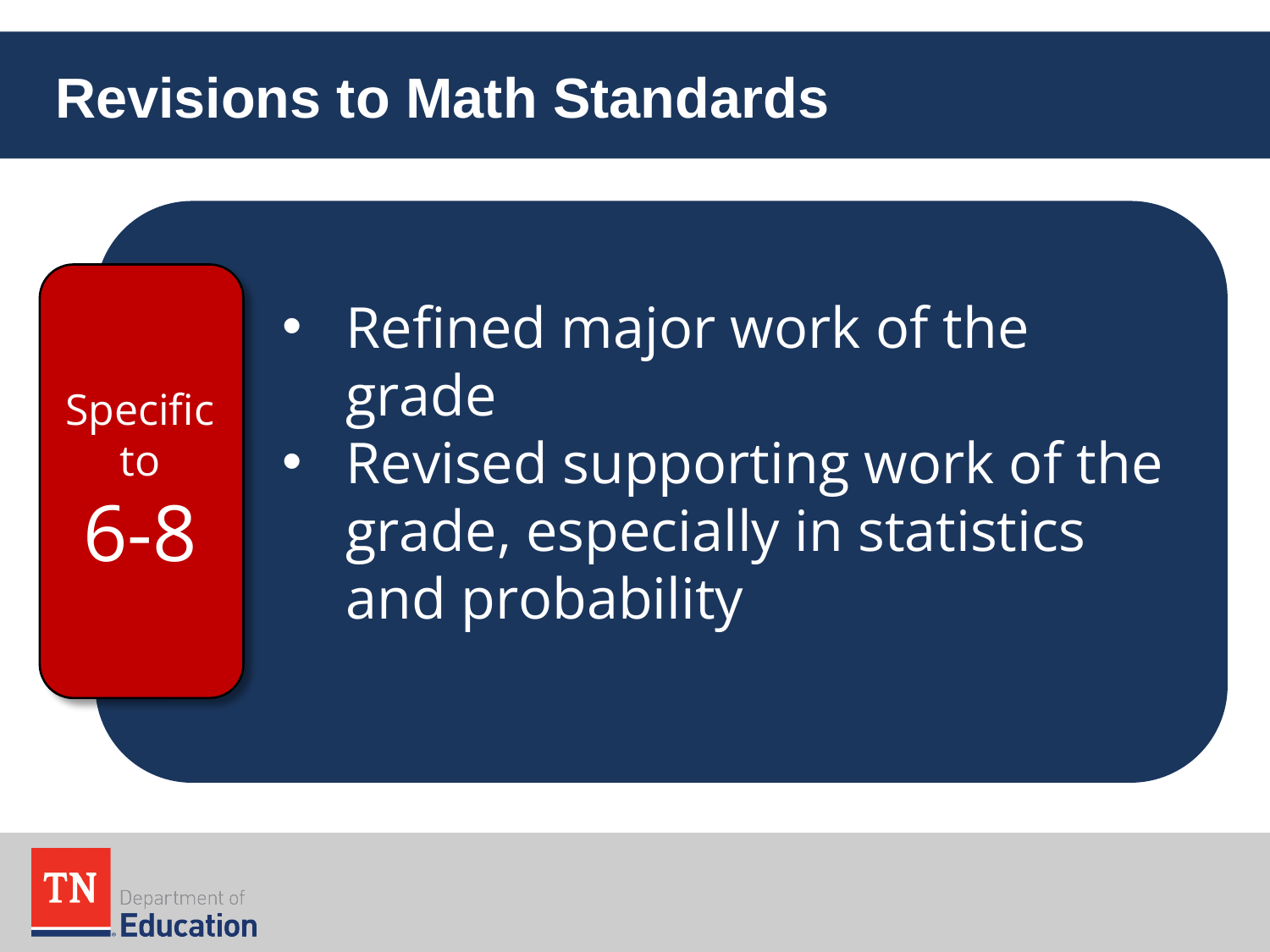

# Revisions to Math Standards

Refined major work of the grade
Revised supporting work of the grade, especially in statistics and probability
Specific to
6-8